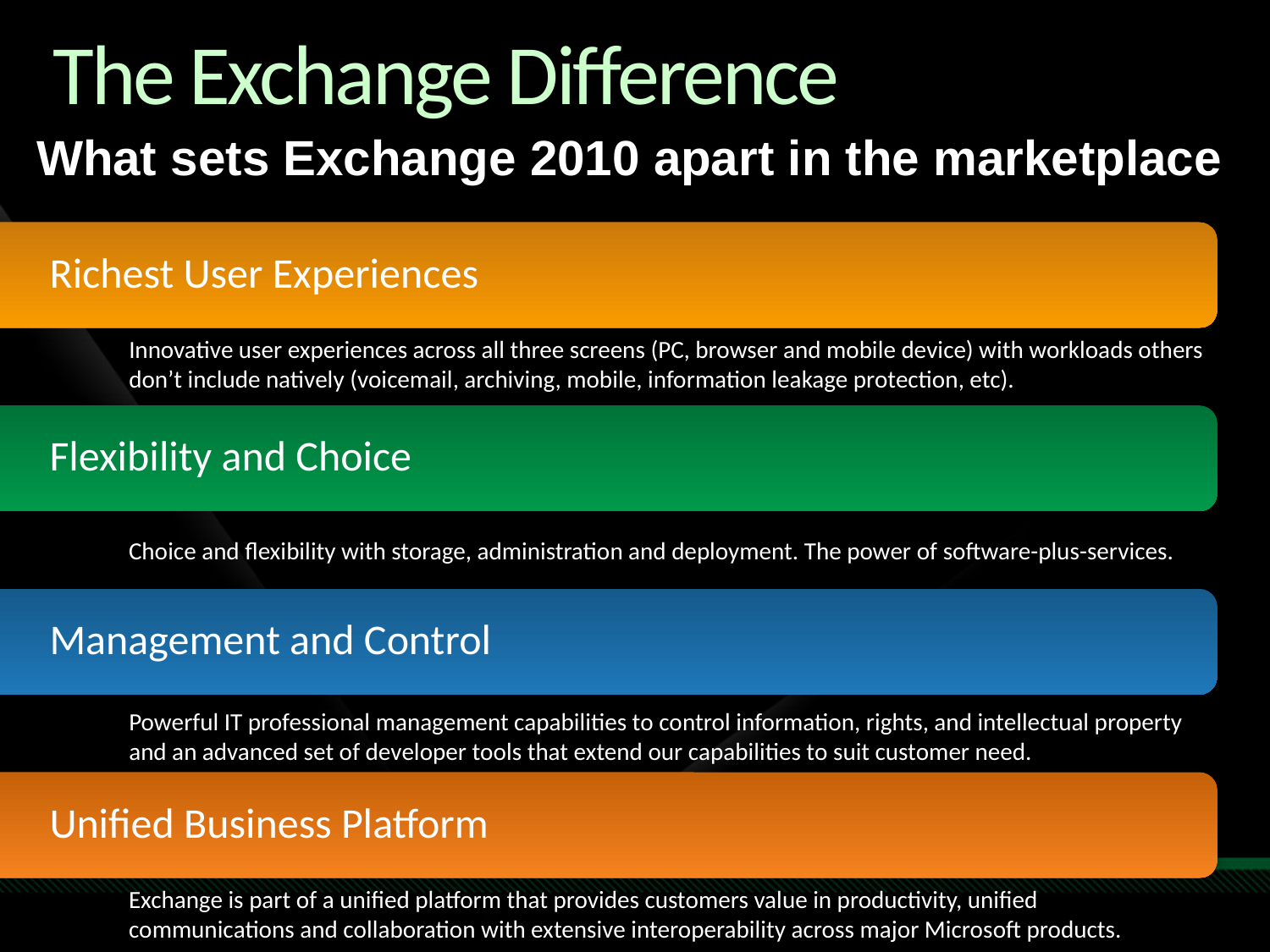

# The Exchange Difference
What sets Exchange 2010 apart in the marketplace
Richest User Experiences
Innovative user experiences across all three screens (PC, browser and mobile device) with workloads others don’t include natively (voicemail, archiving, mobile, information leakage protection, etc).
Flexibility and Choice
Choice and flexibility with storage, administration and deployment. The power of software-plus-services.
Management and Control
Powerful IT professional management capabilities to control information, rights, and intellectual property and an advanced set of developer tools that extend our capabilities to suit customer need.
Unified Business Platform
Exchange is part of a unified platform that provides customers value in productivity, unified communications and collaboration with extensive interoperability across major Microsoft products.